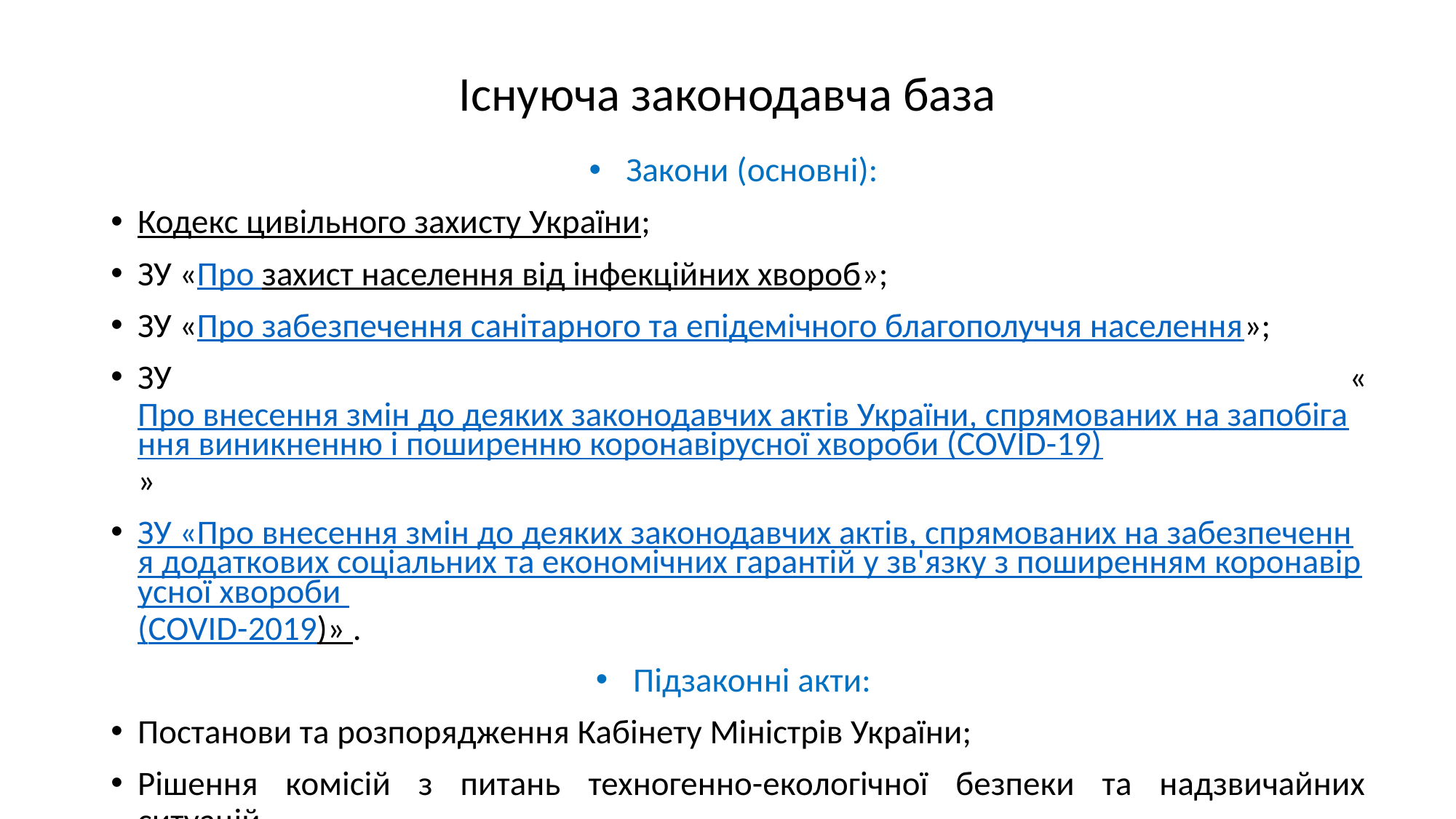

# Існуюча законодавча база
Закони (основні):
Кодекс цивільного захисту України;
ЗУ «Про захист населення від інфекційних хвороб»;
ЗУ «Про забезпечення санітарного та епідемічного благополуччя населення»;
ЗУ «Про внесення змін до деяких законодавчих актів України, спрямованих на запобігання виникненню і поширенню коронавірусної хвороби (COVID-19)»
ЗУ «Про внесення змін до деяких законодавчих актів, спрямованих на забезпечення додаткових соціальних та економічних гарантій у зв'язку з поширенням коронавірусної хвороби (COVID-2019)» .
Підзаконні акти:
Постанови та розпорядження Кабінету Міністрів України;
Рішення комісій з питань техногенно-екологічної безпеки та надзвичайних ситуацій.